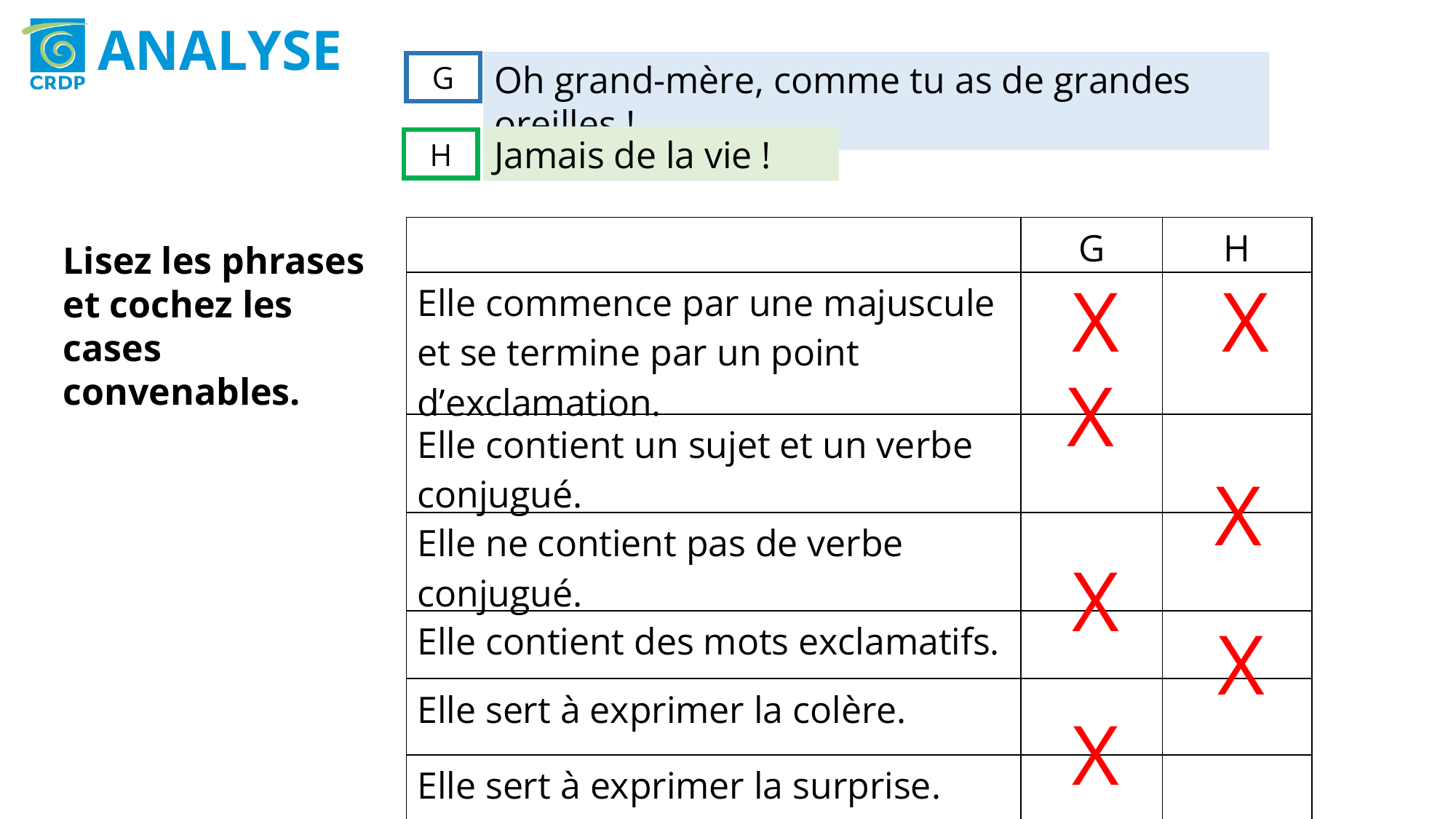

ANALYSE
Oh grand-mère, comme tu as de grandes oreilles !
G
Jamais de la vie !
H
|  | G | H |
| --- | --- | --- |
| Elle commence par une majuscule et se termine par un point d’exclamation. |  |  |
| Elle contient un sujet et un verbe conjugué. |  |  |
| Elle ne contient pas de verbe conjugué. |  |  |
| Elle contient des mots exclamatifs. |  |  |
| Elle sert à exprimer la colère. |  |  |
| Elle sert à exprimer la surprise. |  |  |
Lisez les phrases et cochez les cases convenables.
X
X
X
X
X
X
X